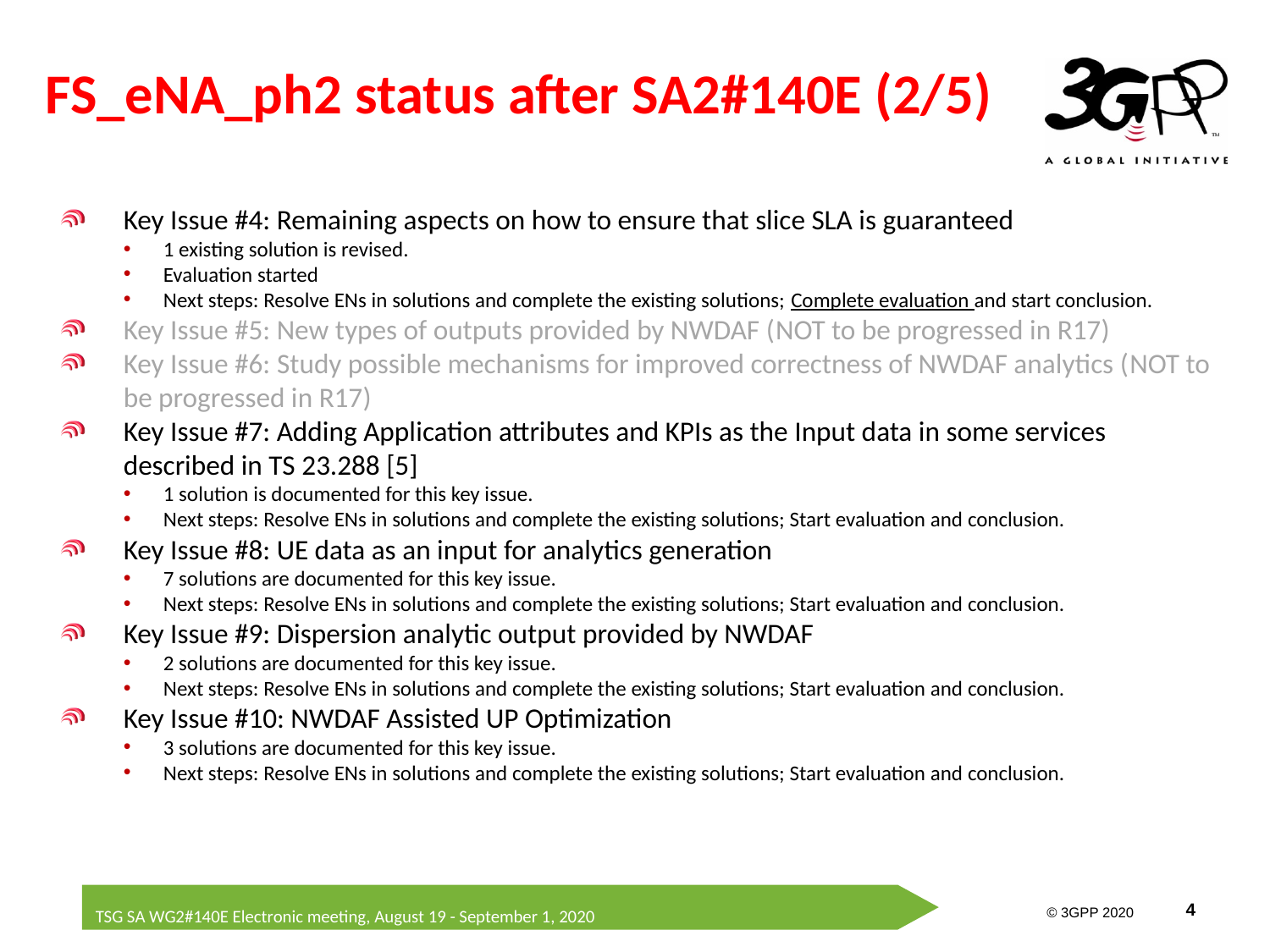

# FS_eNA_ph2 status after SA2#140E (2/5)
Key Issue #4: Remaining aspects on how to ensure that slice SLA is guaranteed
1 existing solution is revised.
Evaluation started
Next steps: Resolve ENs in solutions and complete the existing solutions; Complete evaluation and start conclusion.
Key Issue #5: New types of outputs provided by NWDAF (NOT to be progressed in R17)
Key Issue #6: Study possible mechanisms for improved correctness of NWDAF analytics (NOT to be progressed in R17)
Key Issue #7: Adding Application attributes and KPIs as the Input data in some services described in TS 23.288 [5]
1 solution is documented for this key issue.
Next steps: Resolve ENs in solutions and complete the existing solutions; Start evaluation and conclusion.
Key Issue #8: UE data as an input for analytics generation
7 solutions are documented for this key issue.
Next steps: Resolve ENs in solutions and complete the existing solutions; Start evaluation and conclusion.
Key Issue #9: Dispersion analytic output provided by NWDAF
2 solutions are documented for this key issue.
Next steps: Resolve ENs in solutions and complete the existing solutions; Start evaluation and conclusion.
Key Issue #10: NWDAF Assisted UP Optimization
3 solutions are documented for this key issue.
Next steps: Resolve ENs in solutions and complete the existing solutions; Start evaluation and conclusion.